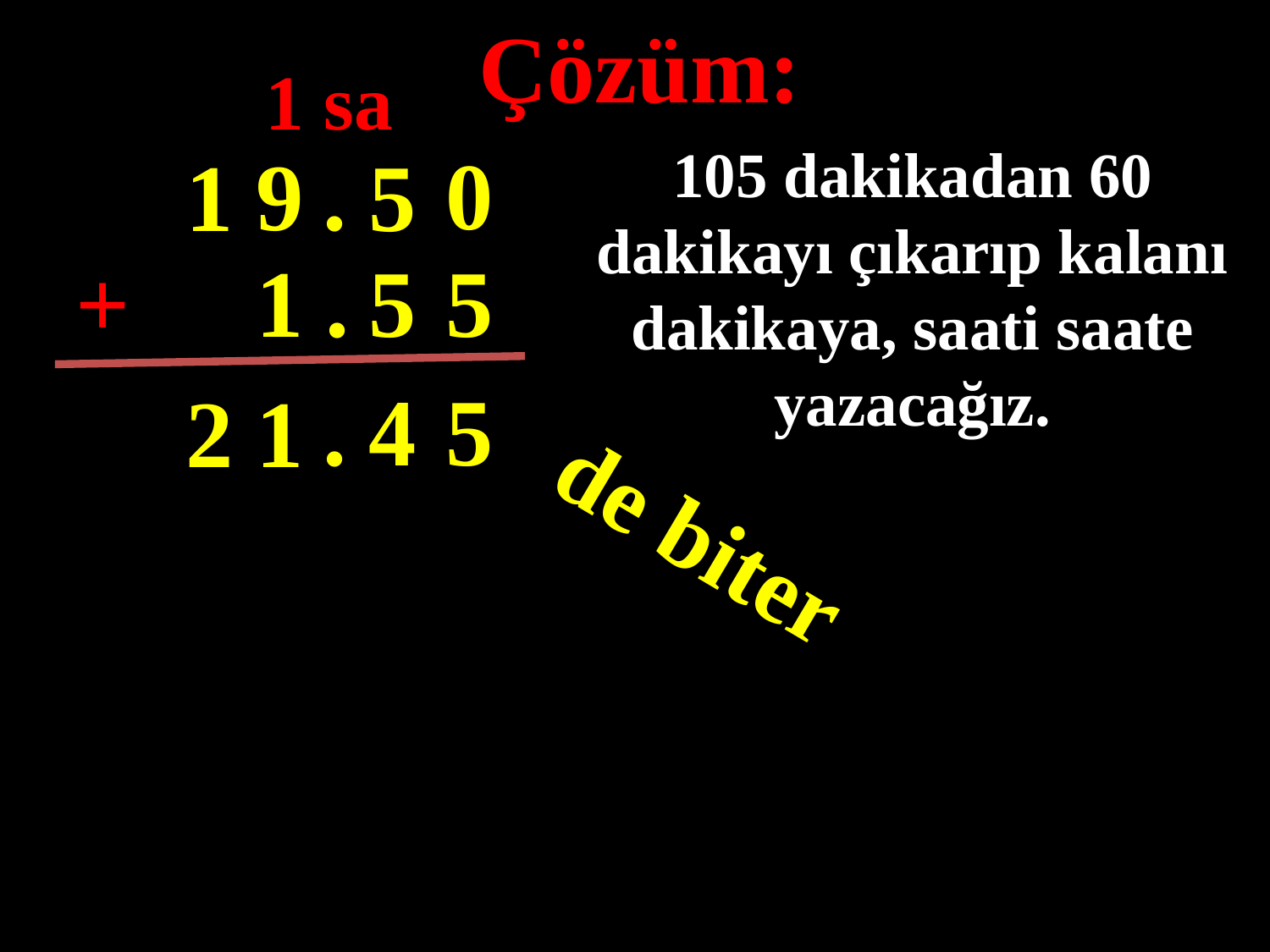

Çözüm:
1 sa
0
105 dakikadan 60 dakikayı çıkarıp kalanı dakikaya, saati saate yazacağız.
9
.
1
5
+
1
.
5
5
#
.
4
5
2
1
de biter